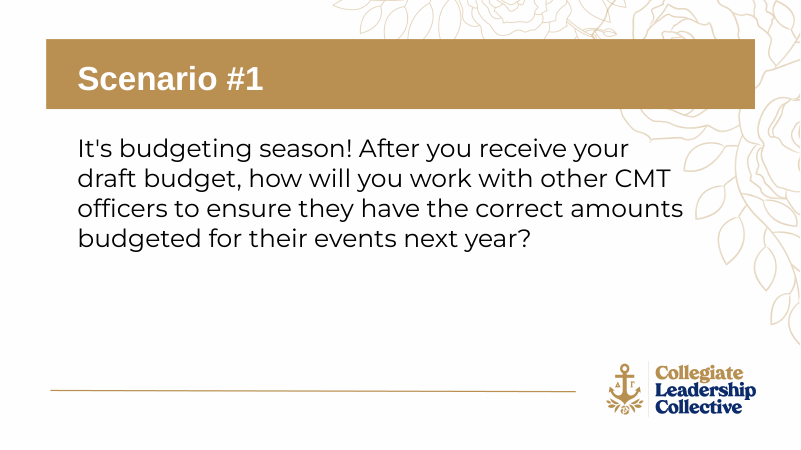

Scenario #1
It's budgeting season! After you receive your draft budget, how will you work with other CMT officers to ensure they have the correct amounts budgeted for their events next year?